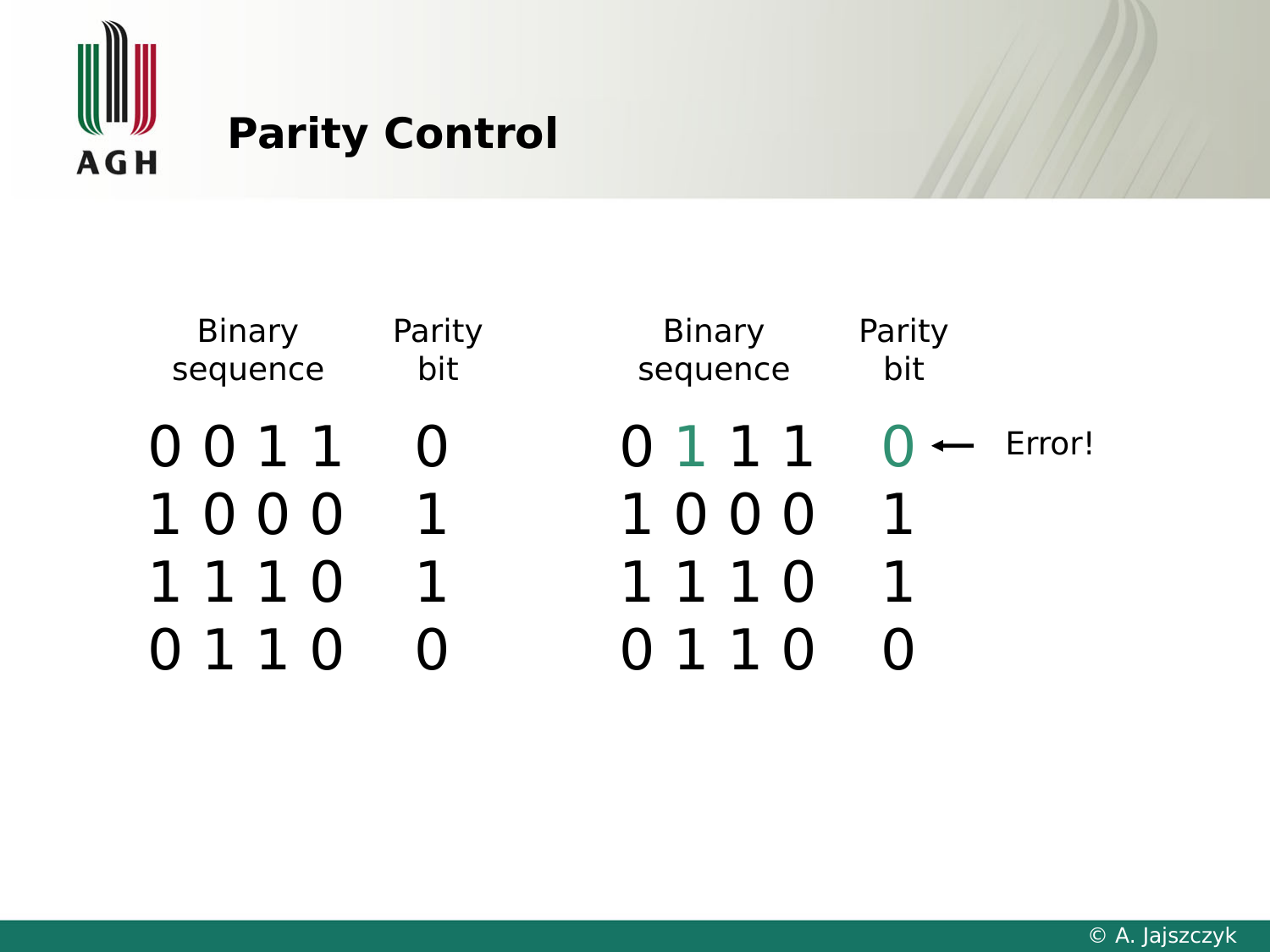

# Parity Control
Binary
sequence
Parity
bit
Binary
sequence
Parity
bit
0 1 1 1
1 0 0 0
1 1 1 0
0 1 1 0
0
1
1
0
0 0 1 1
1 0 0 0
1 1 1 0
0 1 1 0
0
1
1
0
Error!